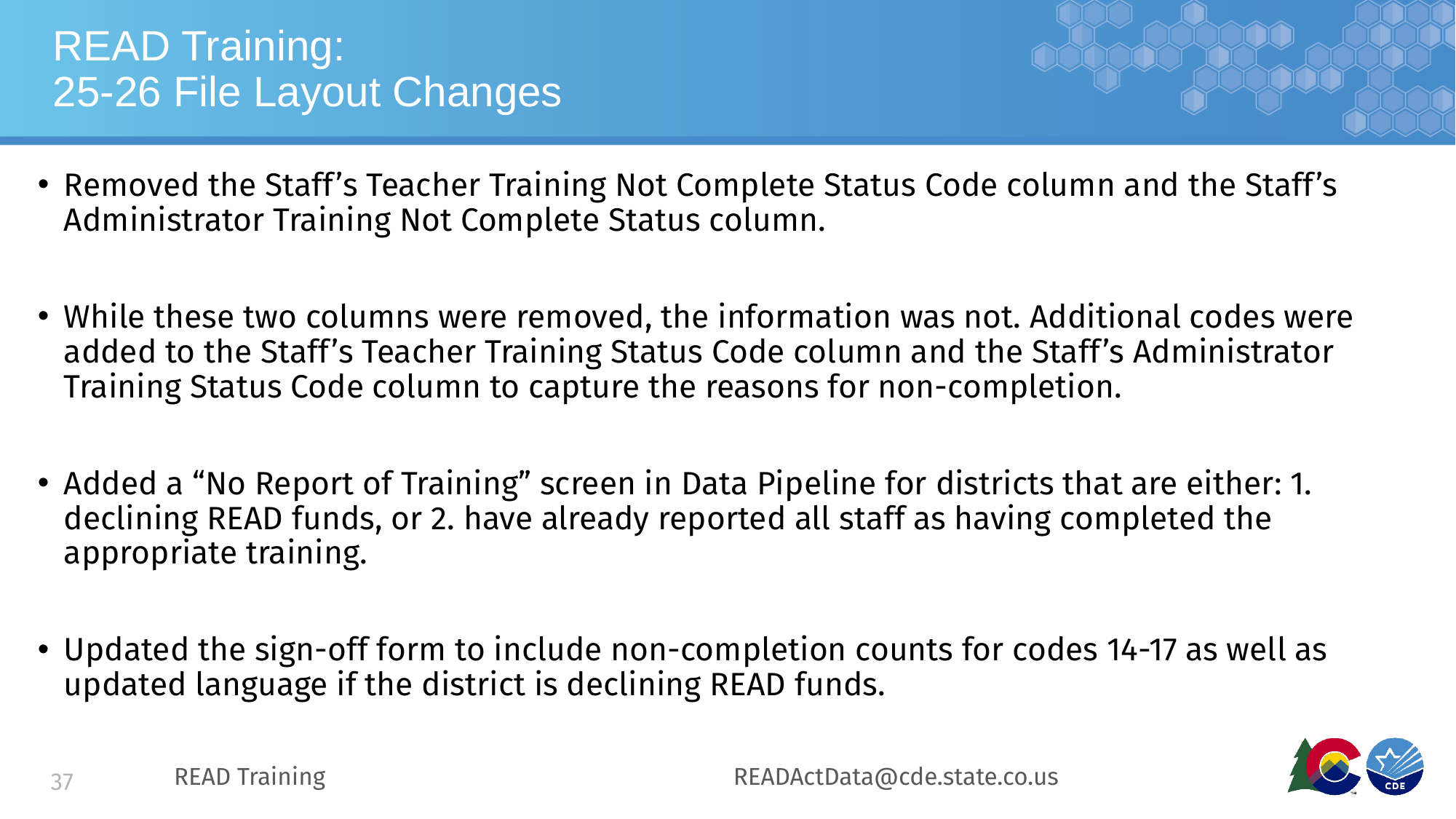

# READ Training: 25-26 File Layout Changes
Removed the Staff’s Teacher Training Not Complete Status Code column and the Staff’s Administrator Training Not Complete Status column.

While these two columns were removed, the information was not. Additional codes were added to the Staff’s Teacher Training Status Code column and the Staff’s Administrator Training Status Code column to capture the reasons for non-completion.

Added a “No Report of Training” screen in Data Pipeline for districts that are either: 1. declining READ funds, or 2. have already reported all staff as having completed the appropriate training.

Updated the sign-off form to include non-completion counts for codes 14-17 as well as updated language if the district is declining READ funds.

READ Training
READActData@cde.state.co.us
37